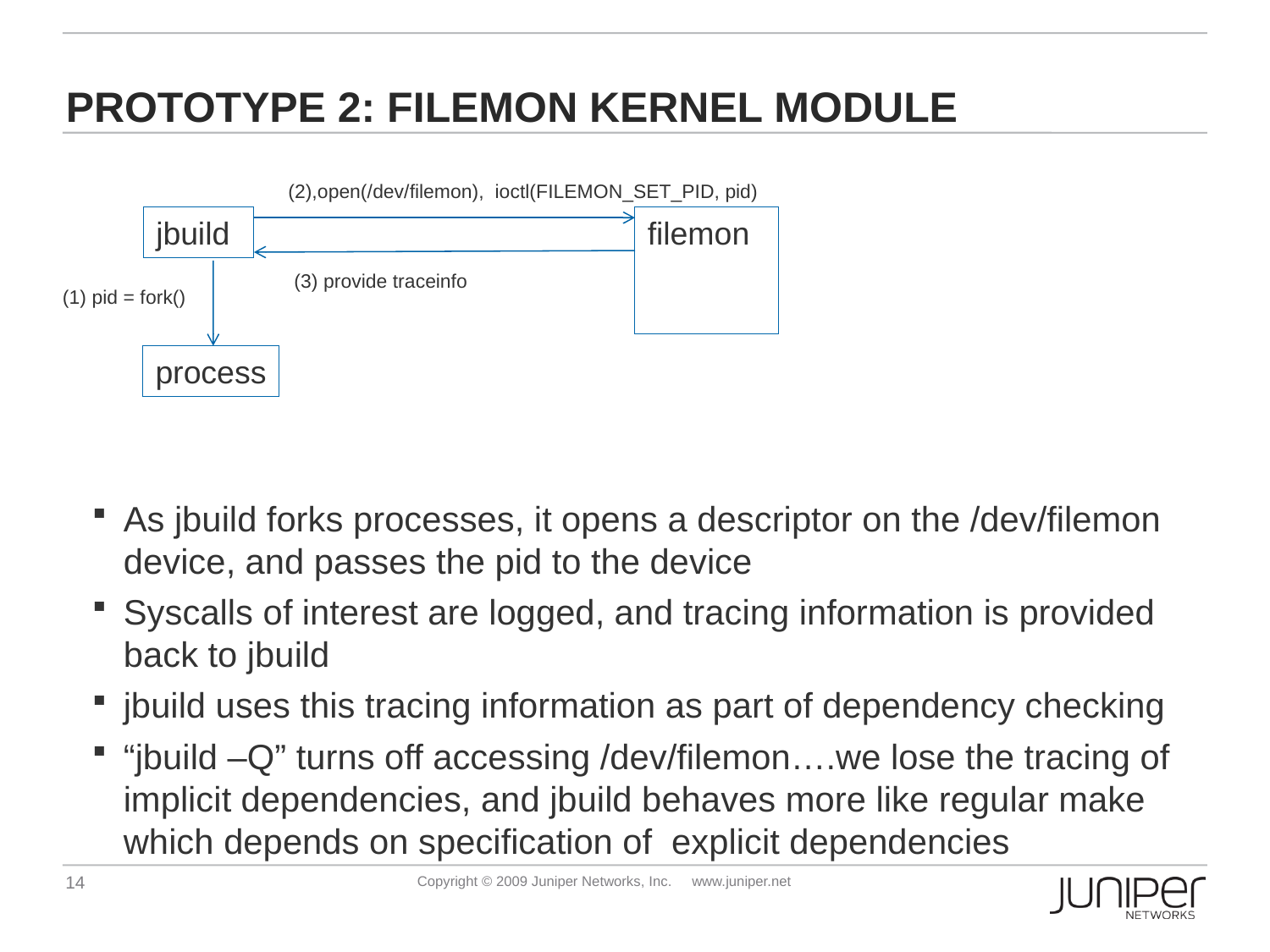

# Prototype 2: filemon kernel module
(2),open(/dev/filemon),  ioctl(FILEMON_SET_PID, pid)
jbuild
filemon

(3) provide traceinfo
(1) pid = fork()
process
As jbuild forks processes, it opens a descriptor on the /dev/filemon device, and passes the pid to the device
Syscalls of interest are logged, and tracing information is provided back to jbuild
jbuild uses this tracing information as part of dependency checking
“jbuild –Q” turns off accessing /dev/filemon….we lose the tracing of implicit dependencies, and jbuild behaves more like regular make which depends on specification of  explicit dependencies